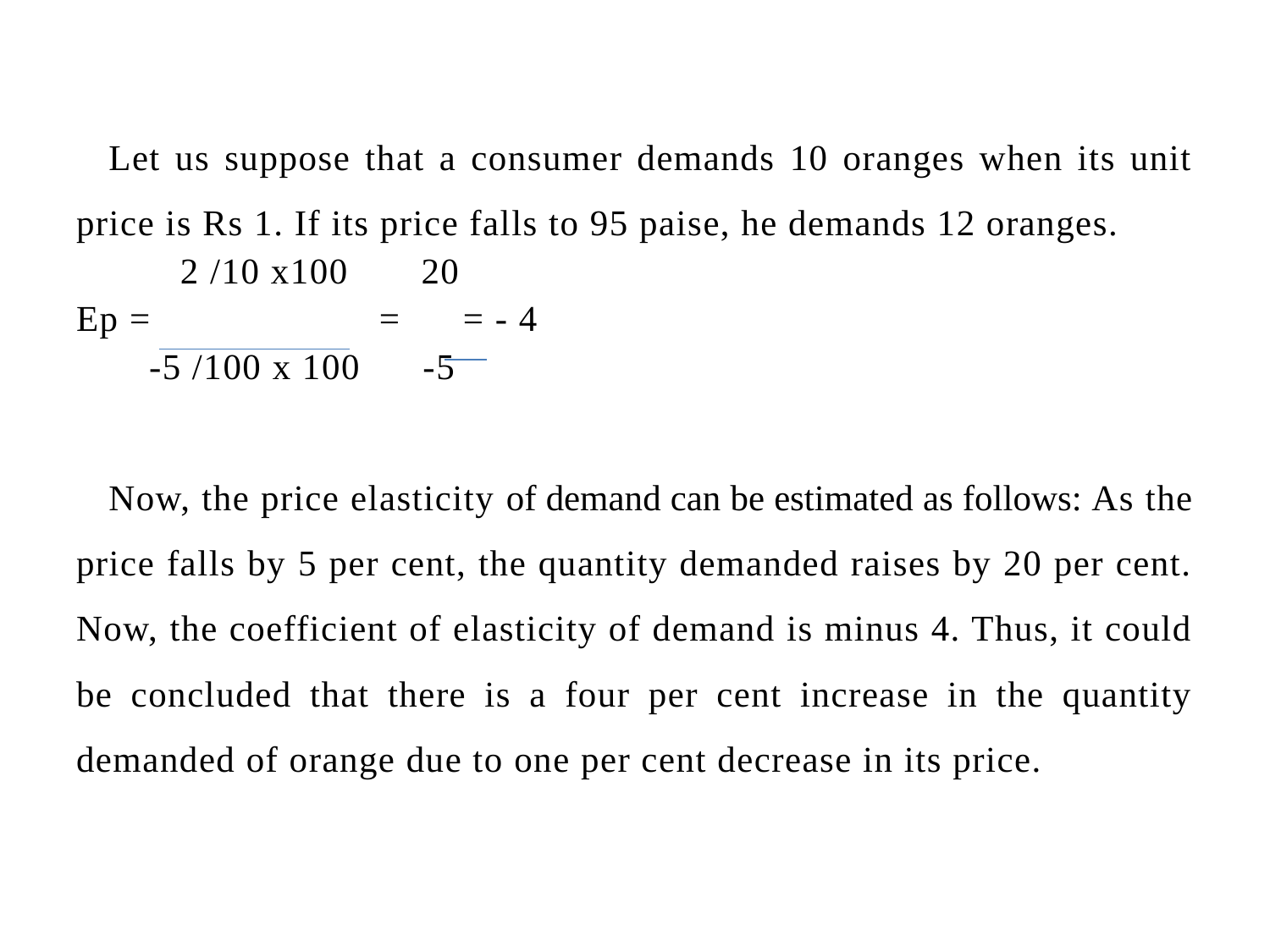

Let us suppose that a consumer demands 10 oranges when its unit price is Rs 1. If its price falls to 95 paise, he demands 12 oranges.
          2 /10 x100       20
Ep =                      =      = - 4
       -5 /100 x 100      -5

Now, the price elasticity of demand can be estimated as follows: As the price falls by 5 per cent, the quantity demanded raises by 20 per cent. Now, the coefficient of elasticity of demand is minus 4. Thus, it could be concluded that there is a four per cent increase in the quantity demanded of orange due to one per cent decrease in its price.